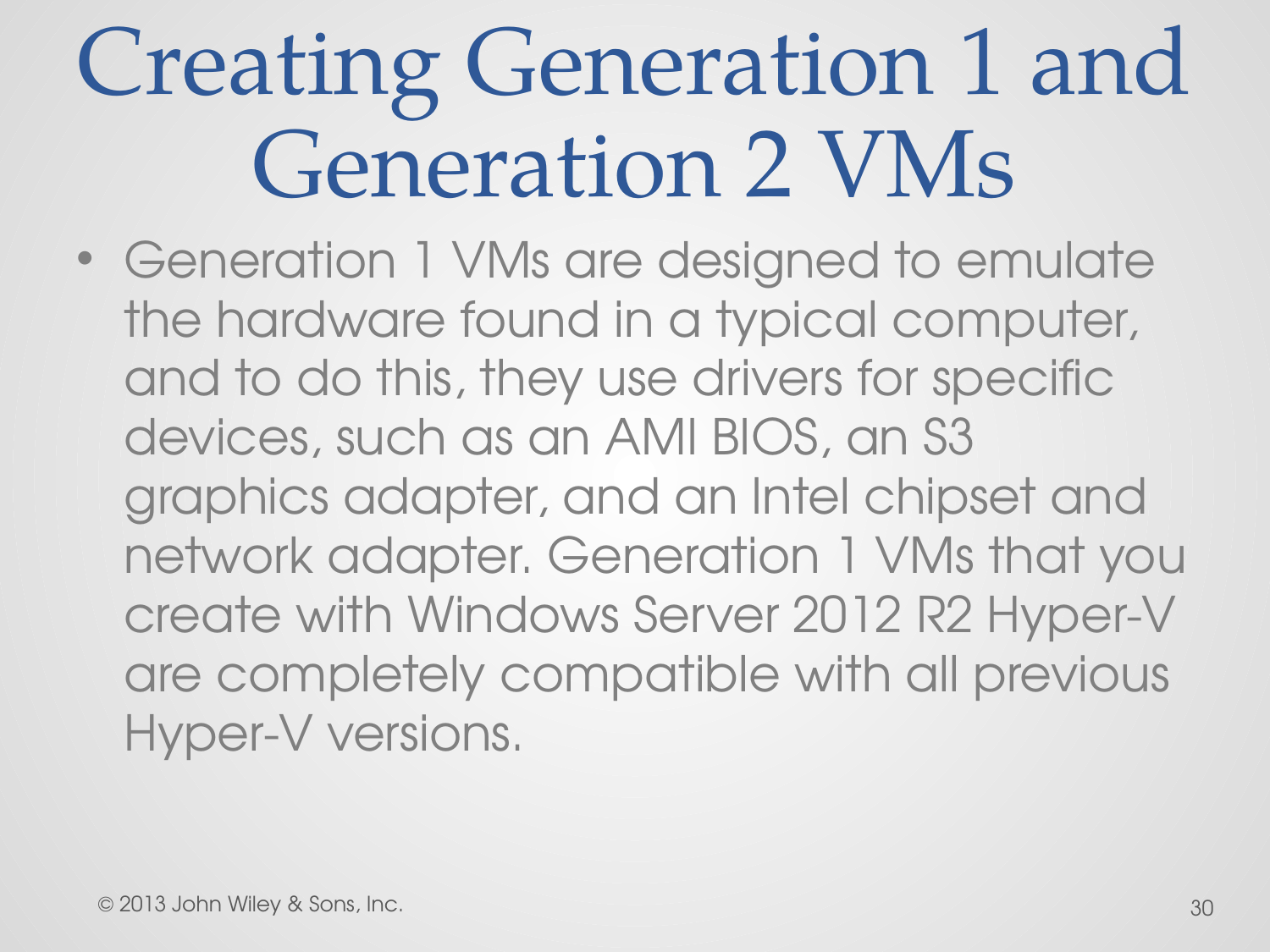

# Creating Generation 1 and Generation 2 VMs
Generation 1 VMs are designed to emulate the hardware found in a typical computer, and to do this, they use drivers for specific devices, such as an AMI BIOS, an S3 graphics adapter, and an Intel chipset and network adapter. Generation 1 VMs that you create with Windows Server 2012 R2 Hyper-V are completely compatible with all previous Hyper-V versions.
© 2013 John Wiley & Sons, Inc.
30